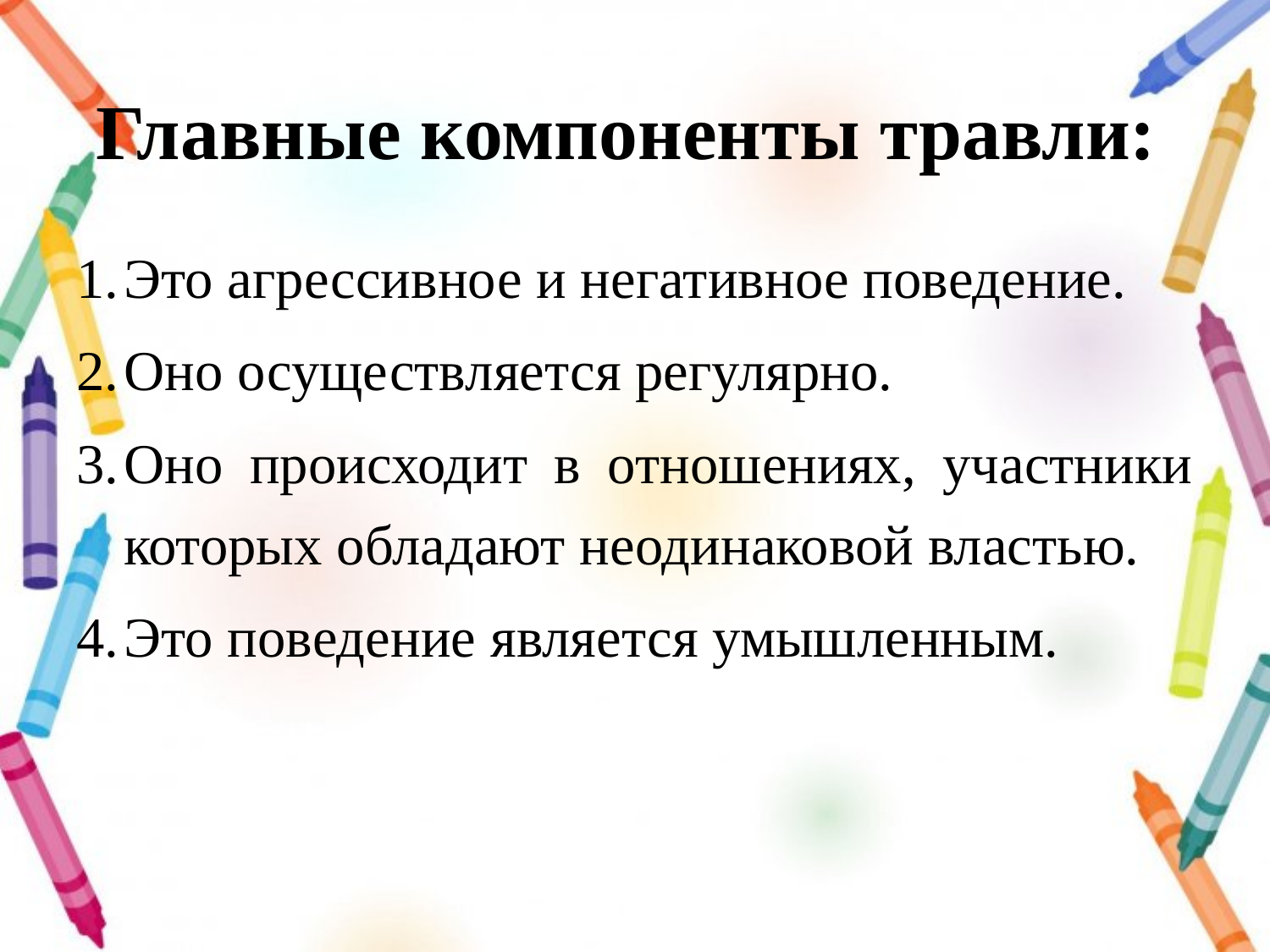

# Главные компоненты травли:
Это агрессивное и негативное поведение.
Оно осуществляется регулярно.
Оно происходит в отношениях, участники которых обладают неодинаковой властью.
Это поведение является умышленным.